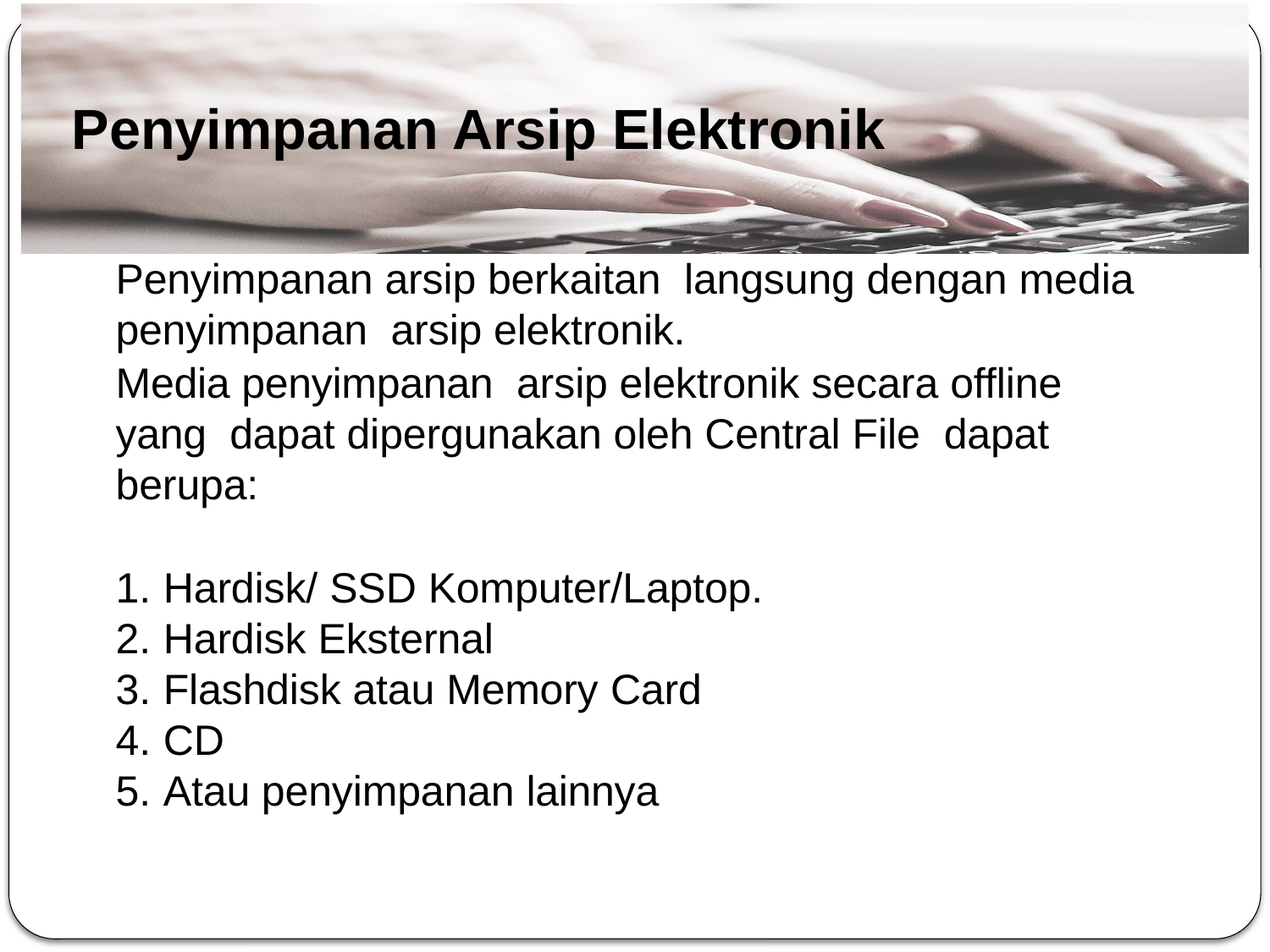

# Penyimpanan Arsip Elektronik
Penyimpanan arsip berkaitan  langsung dengan media penyimpanan  arsip elektronik.
Media penyimpanan  arsip elektronik secara offline yang  dapat dipergunakan oleh Central File  dapat berupa:

Hardisk/ SSD Komputer/Laptop.
Hardisk Eksternal
Flashdisk atau Memory Card
CD
Atau penyimpanan lainnya